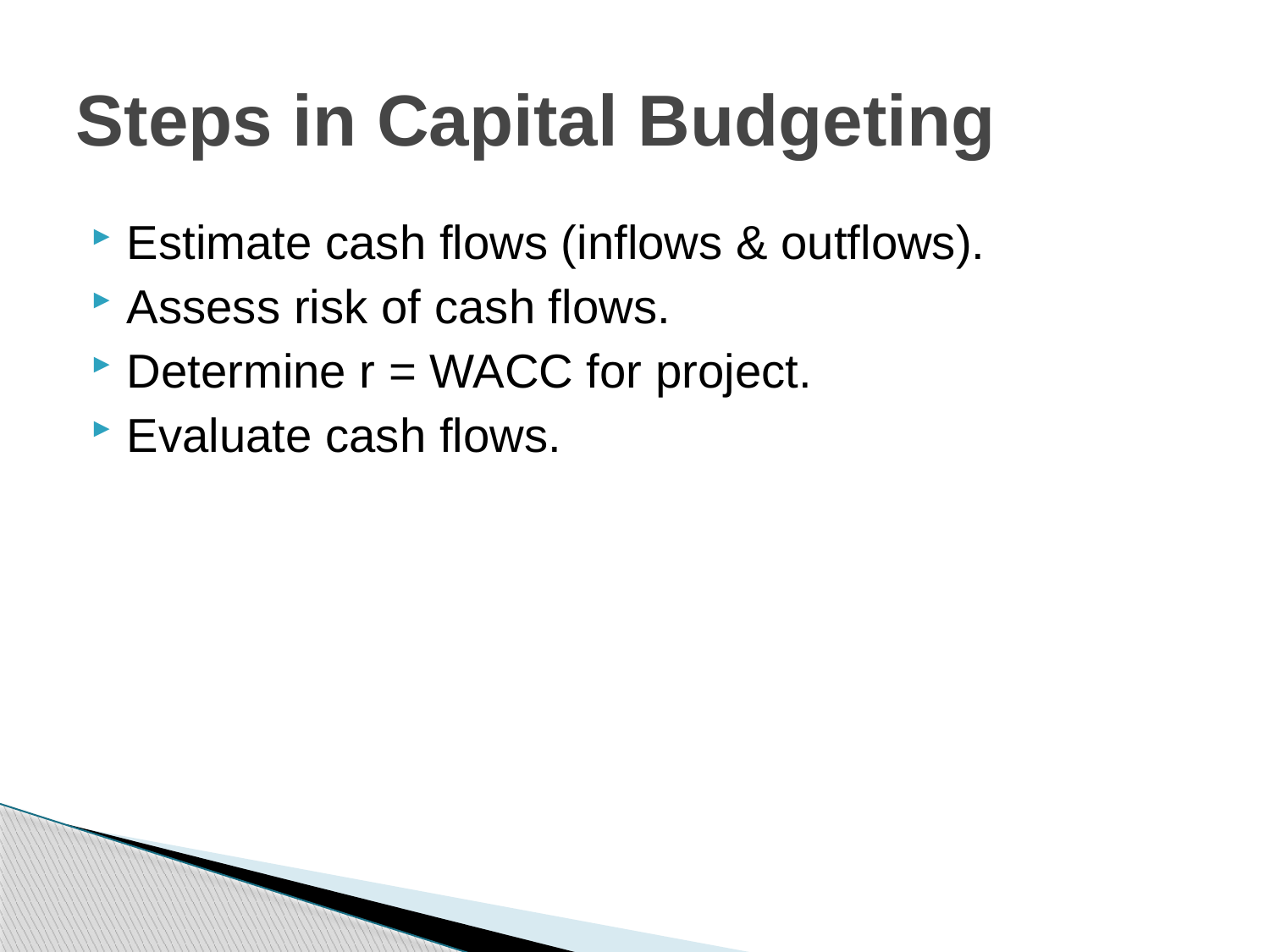

# Steps in Capital Budgeting
Estimate cash flows (inflows & outflows).
Assess risk of cash flows.
Determine r = WACC for project.
Evaluate cash flows.